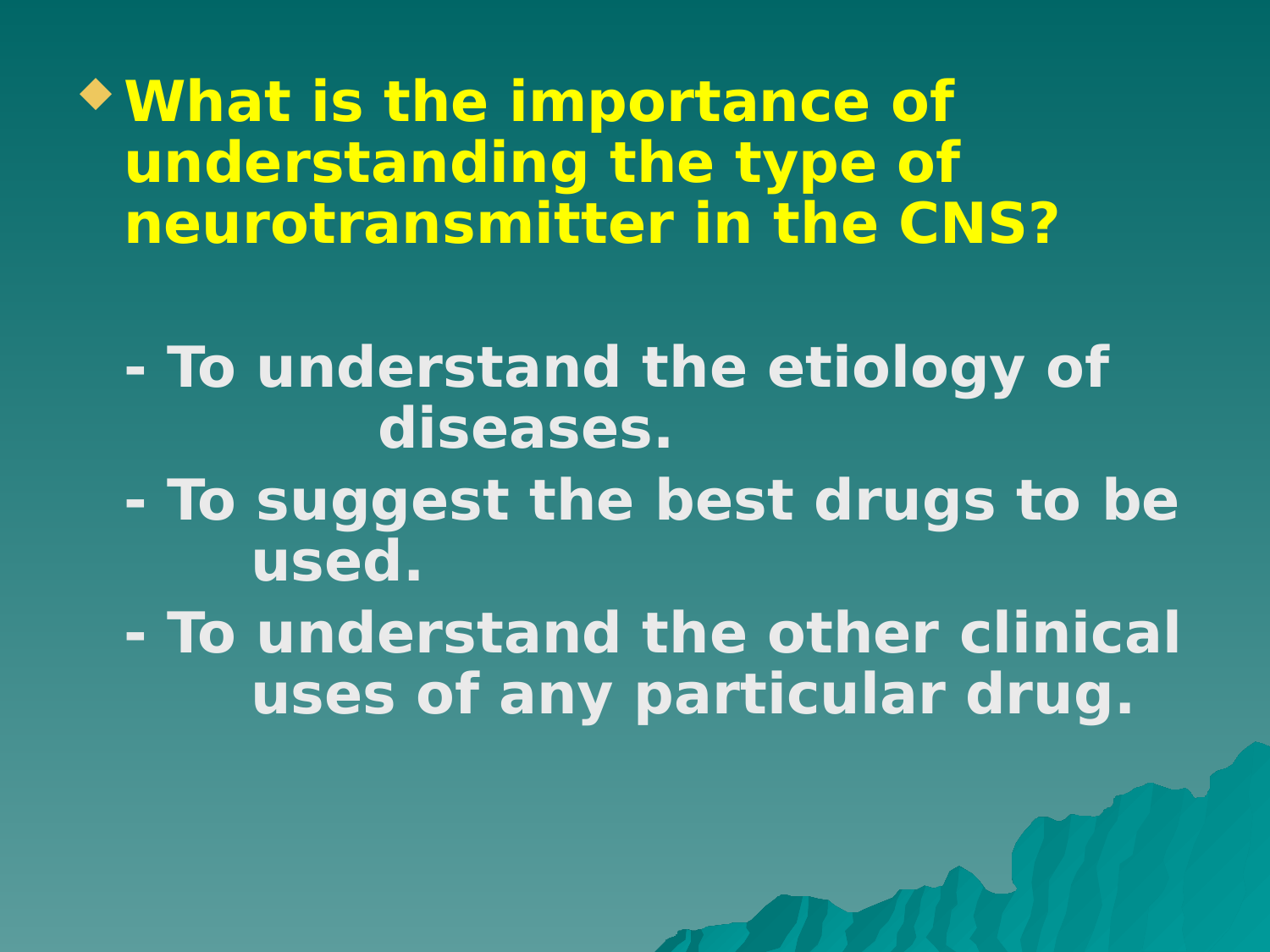

What is the importance of understanding the type of neurotransmitter in the CNS?

	- To understand the etiology of            	diseases.
	- To suggest the best drugs to be 	used.
	- To understand the other clinical 	uses of any particular drug.